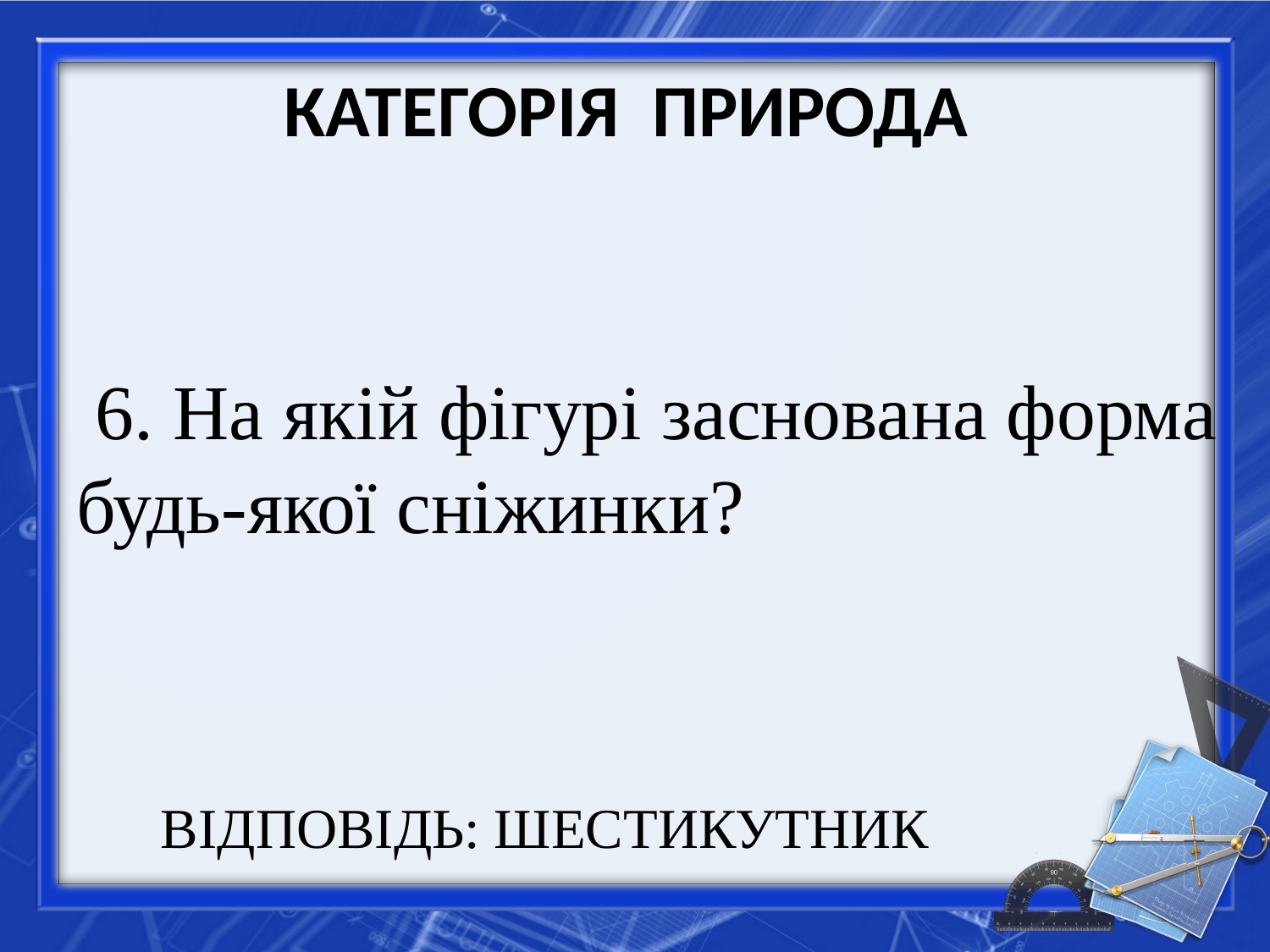

# КАТЕГОРІЯ  ПРИРОДА
 6. На якій фігурі заснована форма будь-якої сніжинки?
ВІДПОВІДЬ: ШЕСТИКУТНИК